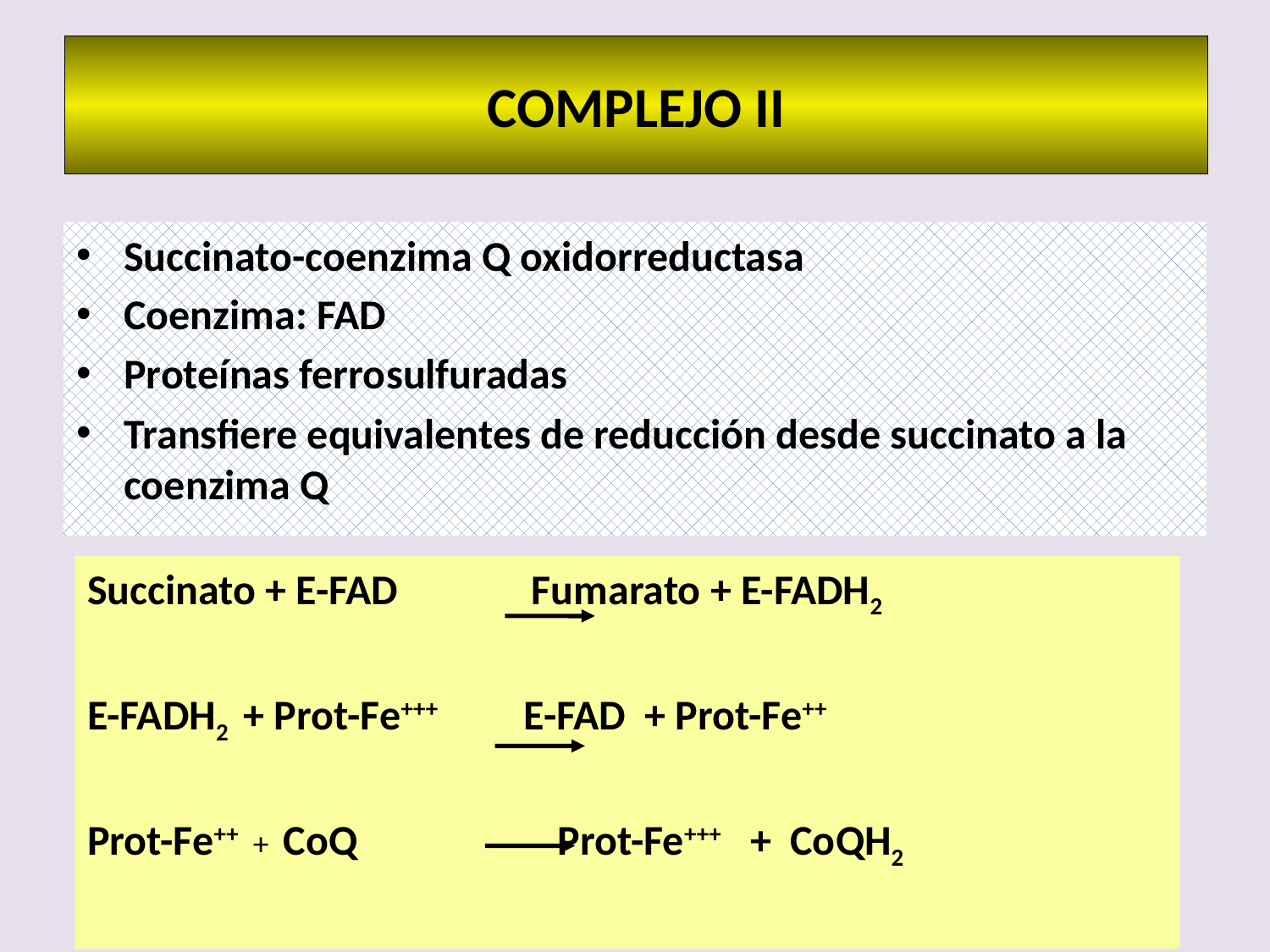

# COMPLEJO II
Succinato-coenzima Q oxidorreductasa
Coenzima: FAD
Proteínas ferrosulfuradas
Transfiere equivalentes de reducción desde succinato a la coenzima Q

Succinato + E-FAD              Fumarato + E-FADH2

E-FADH2  + Prot-Fe+++         E-FAD  + Prot-Fe++

Prot-Fe++  +  CoQ                     Prot-Fe+++   +  CoQH2